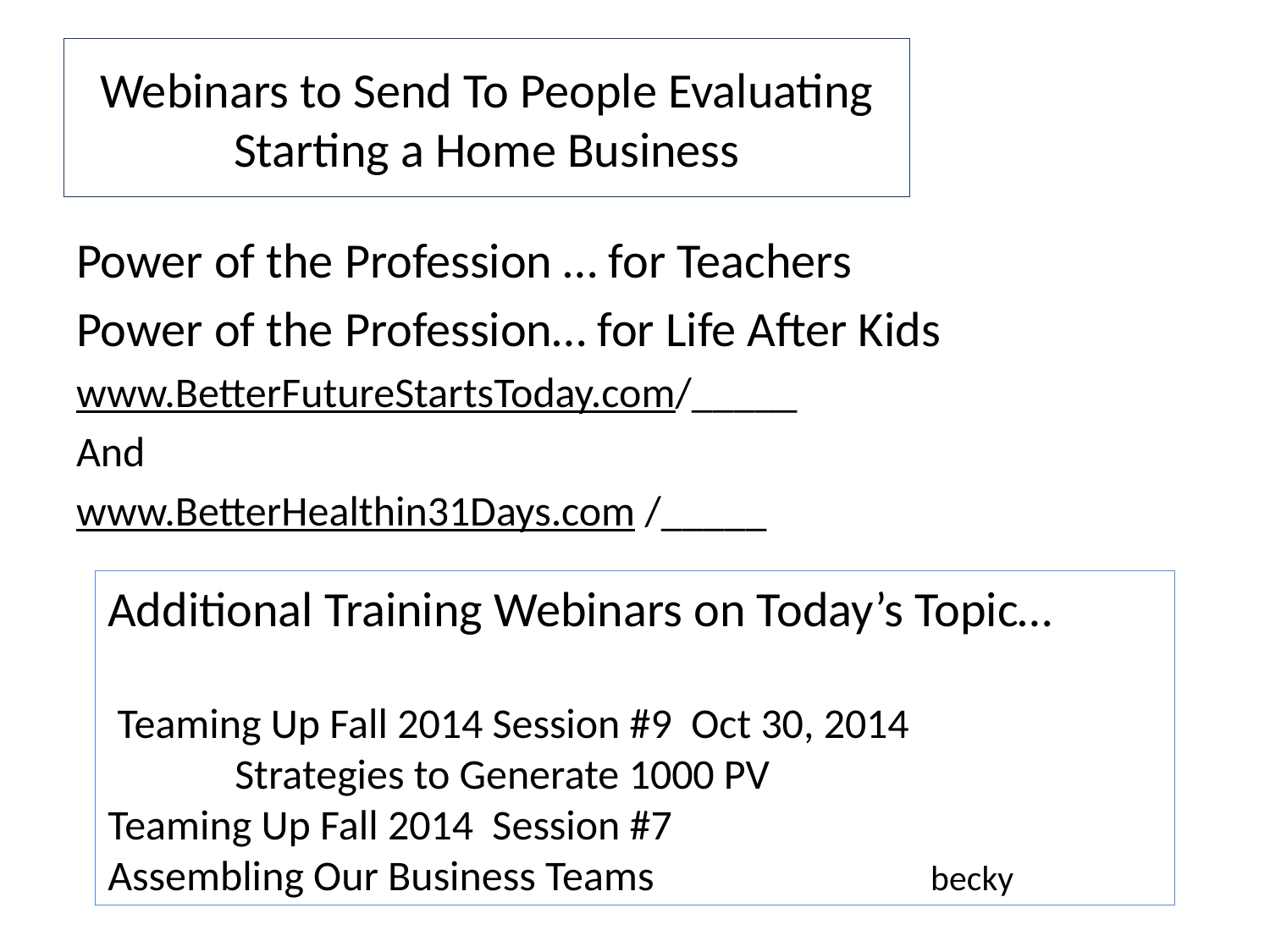

# Webinars to Send To People Evaluating Starting a Home Business
Power of the Profession … for Teachers
Power of the Profession… for Life After Kids
www.BetterFutureStartsToday.com/_____
And
www.BetterHealthin31Days.com /_____

Additional Training Webinars on Today’s Topic…

 Teaming Up Fall 2014 Session #9  Oct 30, 2014
	Strategies to Generate 1000 PV
Teaming Up Fall 2014  Session #7 			Assembling Our Business Teams                             becky